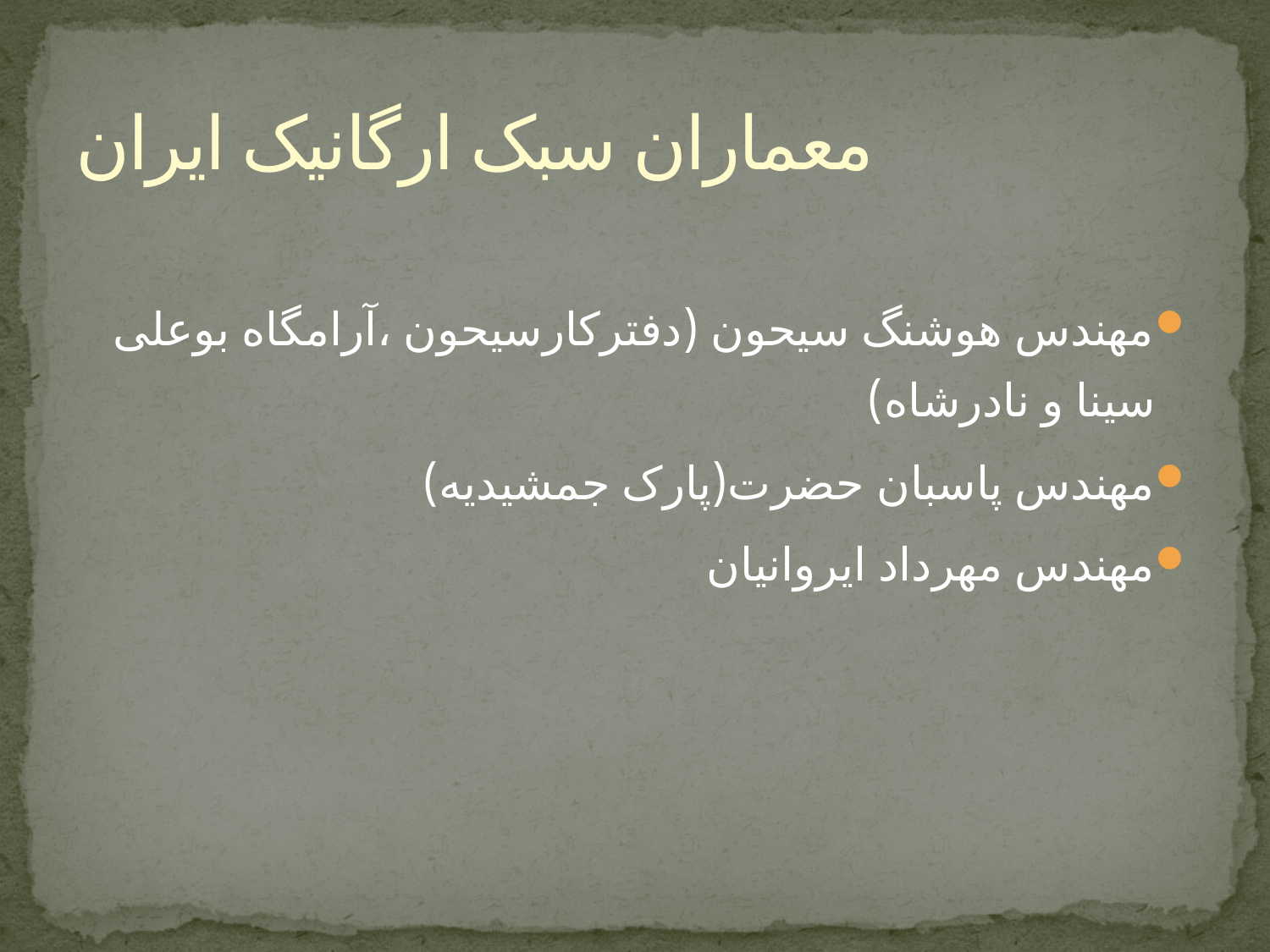

# معماران سبک ارگانیک ایران

مهندس هوشنگ سیحون (دفترکارسیحون ،آرامگاه بوعلی سینا و نادرشاه)
مهندس پاسبان حضرت(پارک جمشیدیه)
مهندس مهرداد ایروانیان